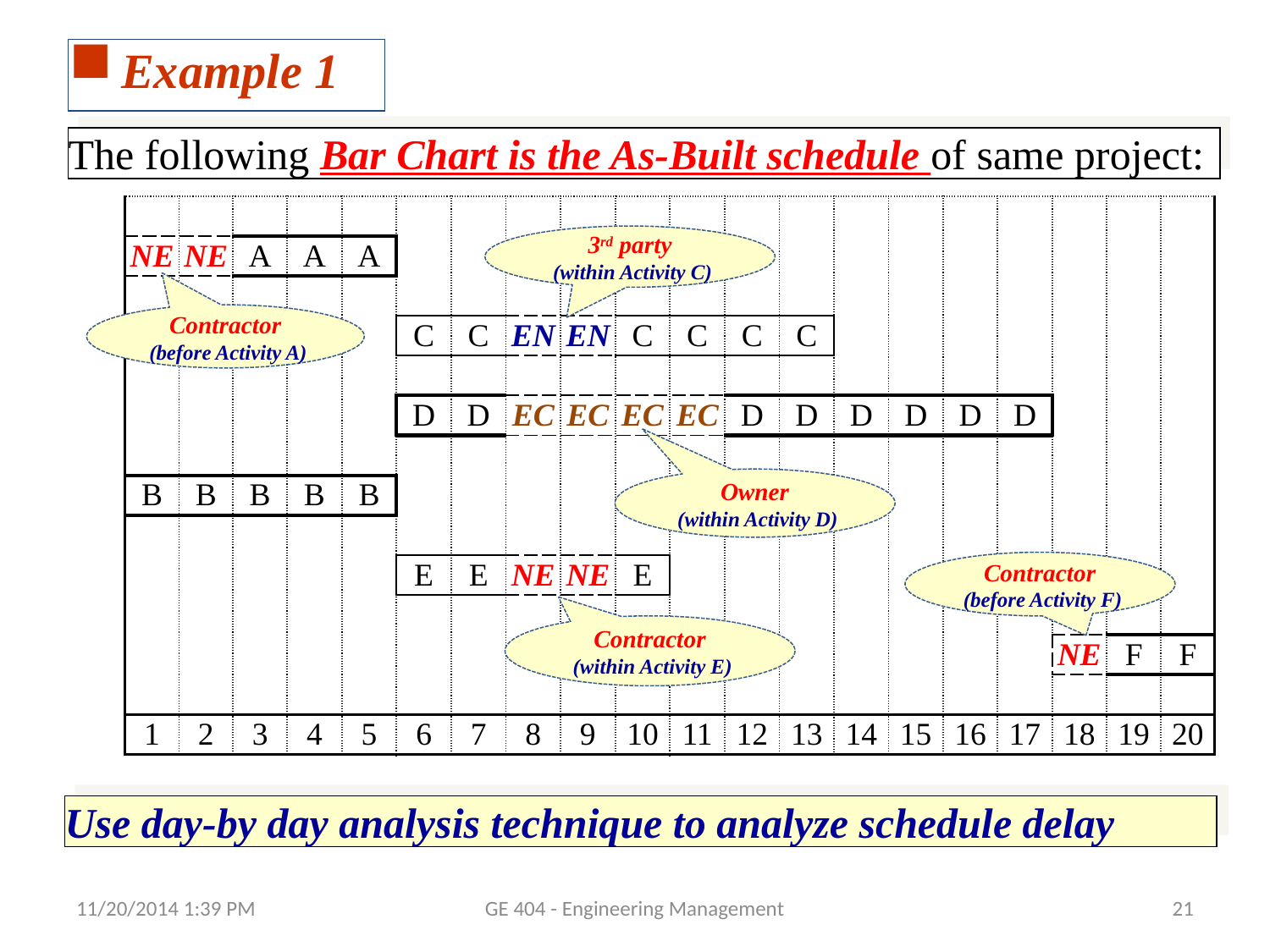

Example 1
The following Bar Chart is the As-Built schedule of same project:
|  |  |  |  |  |  |  |  |  |  |  |  |  |  |  |  |  |  |  |  |
| --- | --- | --- | --- | --- | --- | --- | --- | --- | --- | --- | --- | --- | --- | --- | --- | --- | --- | --- | --- |
| NE | NE | A | A | A |  |  |  |  |  |  |  |  |  |  |  |  |  |  |  |
|  |  |  |  |  |  |  |  |  |  |  |  |  |  |  |  |  |  |  |  |
|  |  |  |  |  | C | C | EN | EN | C | C | C | C |  |  |  |  |  |  |  |
|  |  |  |  |  |  |  |  |  |  |  |  |  |  |  |  |  |  |  |  |
|  |  |  |  |  | D | D | EC | EC | EC | EC | D | D | D | D | D | D |  |  |  |
|  |  |  |  |  |  |  |  |  |  |  |  |  |  |  |  |  |  |  |  |
| B | B | B | B | B |  |  |  |  |  |  |  |  |  |  |  |  |  |  |  |
|  |  |  |  |  |  |  |  |  |  |  |  |  |  |  |  |  |  |  |  |
|  |  |  |  |  | E | E | NE | NE | E |  |  |  |  |  |  |  |  |  |  |
|  |  |  |  |  |  |  |  |  |  |  |  |  |  |  |  |  |  |  |  |
|  |  |  |  |  |  |  |  |  |  |  |  |  |  |  |  |  | NE | F | F |
|  |  |  |  |  |  |  |  |  |  |  |  |  |  |  |  |  |  |  |  |
| 1 | 2 | 3 | 4 | 5 | 6 | 7 | 8 | 9 | 10 | 11 | 12 | 13 | 14 | 15 | 16 | 17 | 18 | 19 | 20 |
3rd party
 (within Activity C)
Contractor
 (before Activity A)
Owner
 (within Activity D)
Contractor
 (before Activity F)
Contractor
 (within Activity E)
Use day-by day analysis technique to analyze schedule delay
11/20/2014 1:39 PM
GE 404 - Engineering Management
21